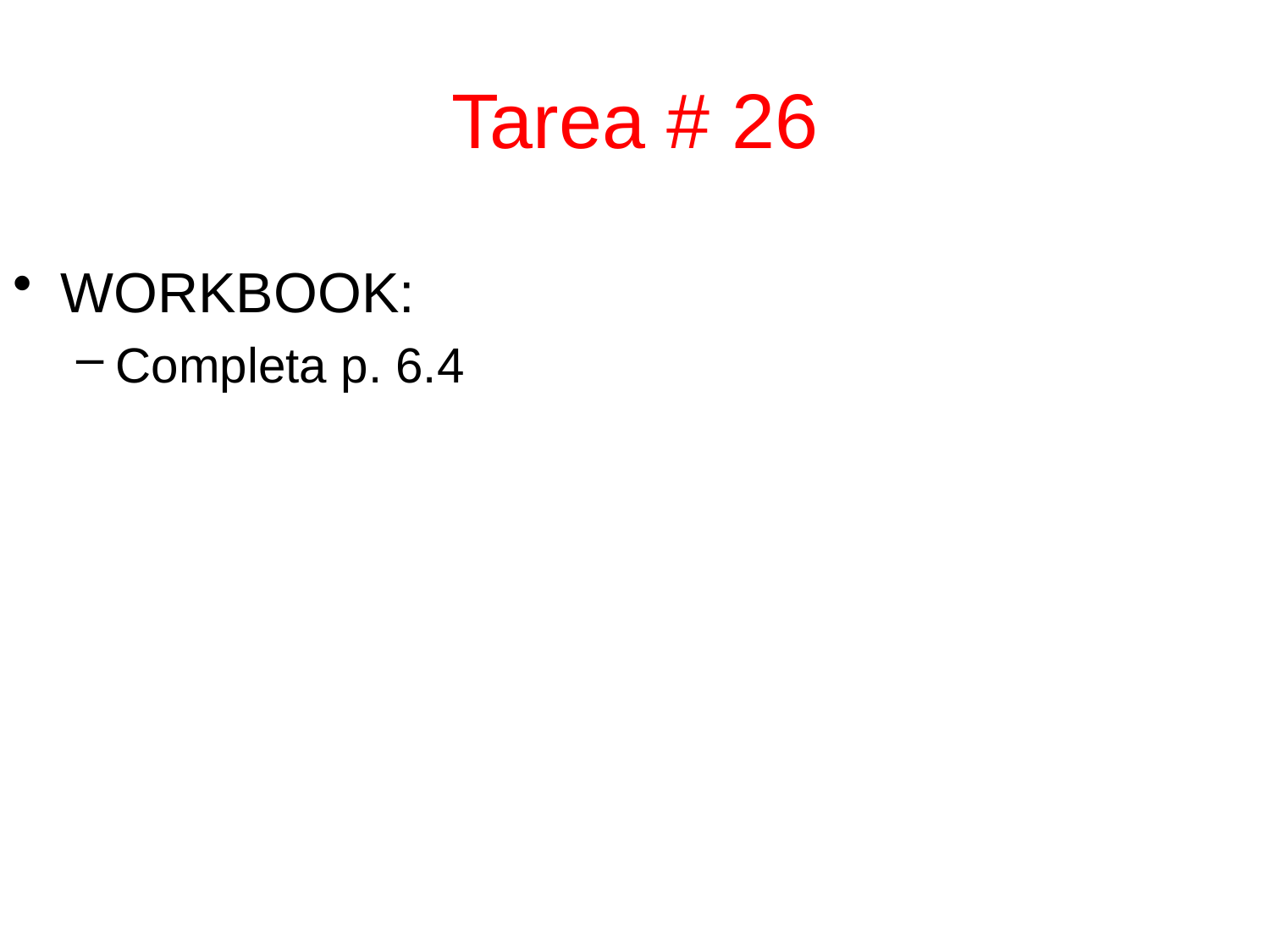

# Tarea # 26
WORKBOOK:
Completa p. 6.4